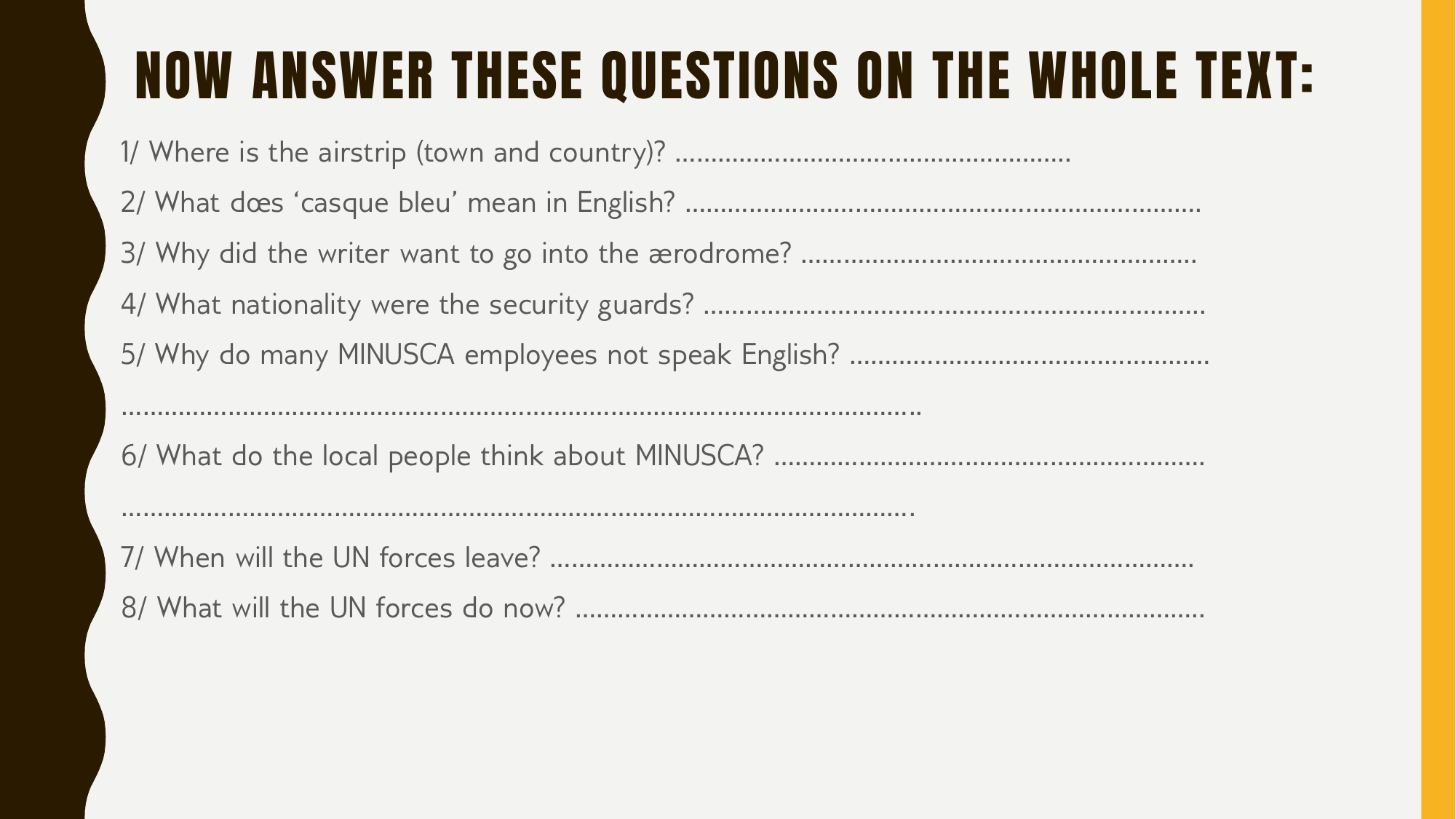

# Now answer these questions on the whole text:
1/ Where is the airstrip (town and country)? ………………………………………………..
2/ What does ‘casque bleu’ mean in English? ……………………………………………………………….
3/ Why did the writer want to go into the aerodrome? ………………………………………………..
4/ What nationality were the security guards? ……………………………………………………………..
5/ Why do many MINUSCA employees not speak English? ……………………………………………
…………………………………………………………………………………………………..
6/ What do the local people think about MINUSCA? …………………………………………………….
………………………………………………………………………………………………….
7/ When will the UN forces leave? ……………………………………………………………………………….
8/ What will the UN forces do now? ……………………………………………………………………………..